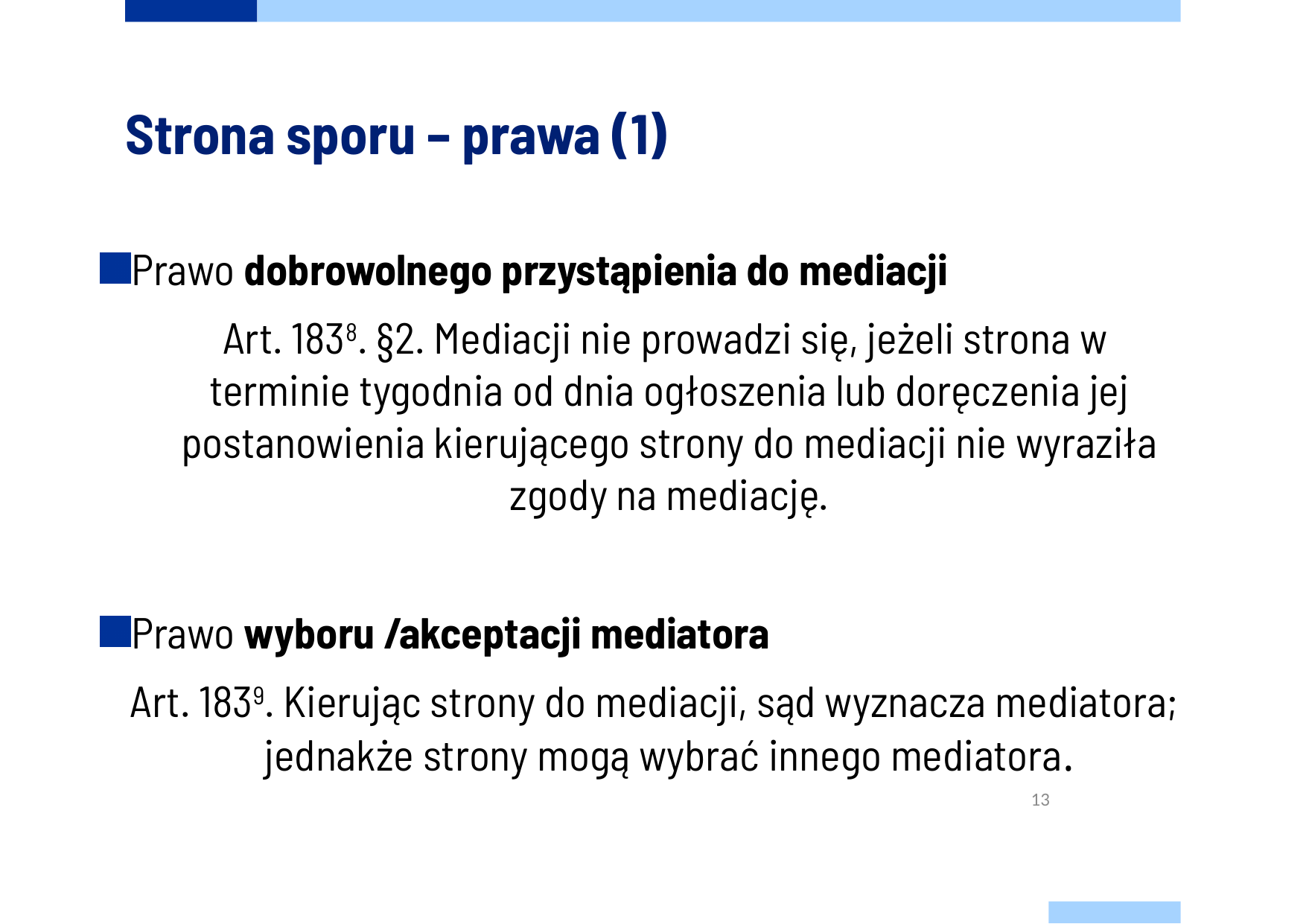

# Strona sporu – prawa (1)
Prawo dobrowolnego przystąpienia do mediacji
	Art. 1838. §2. Mediacji nie prowadzi się, jeżeli strona w
terminie tygodnia od dnia ogłoszenia lub doręczenia jej postanowienia kierującego strony do mediacji nie wyraziła zgody na mediację.

Prawo wyboru /akceptacji mediatora
Art. 1839. Kierując strony do mediacji, sąd wyznacza mediatora; jednakże strony mogą wybrać innego mediatora.

13